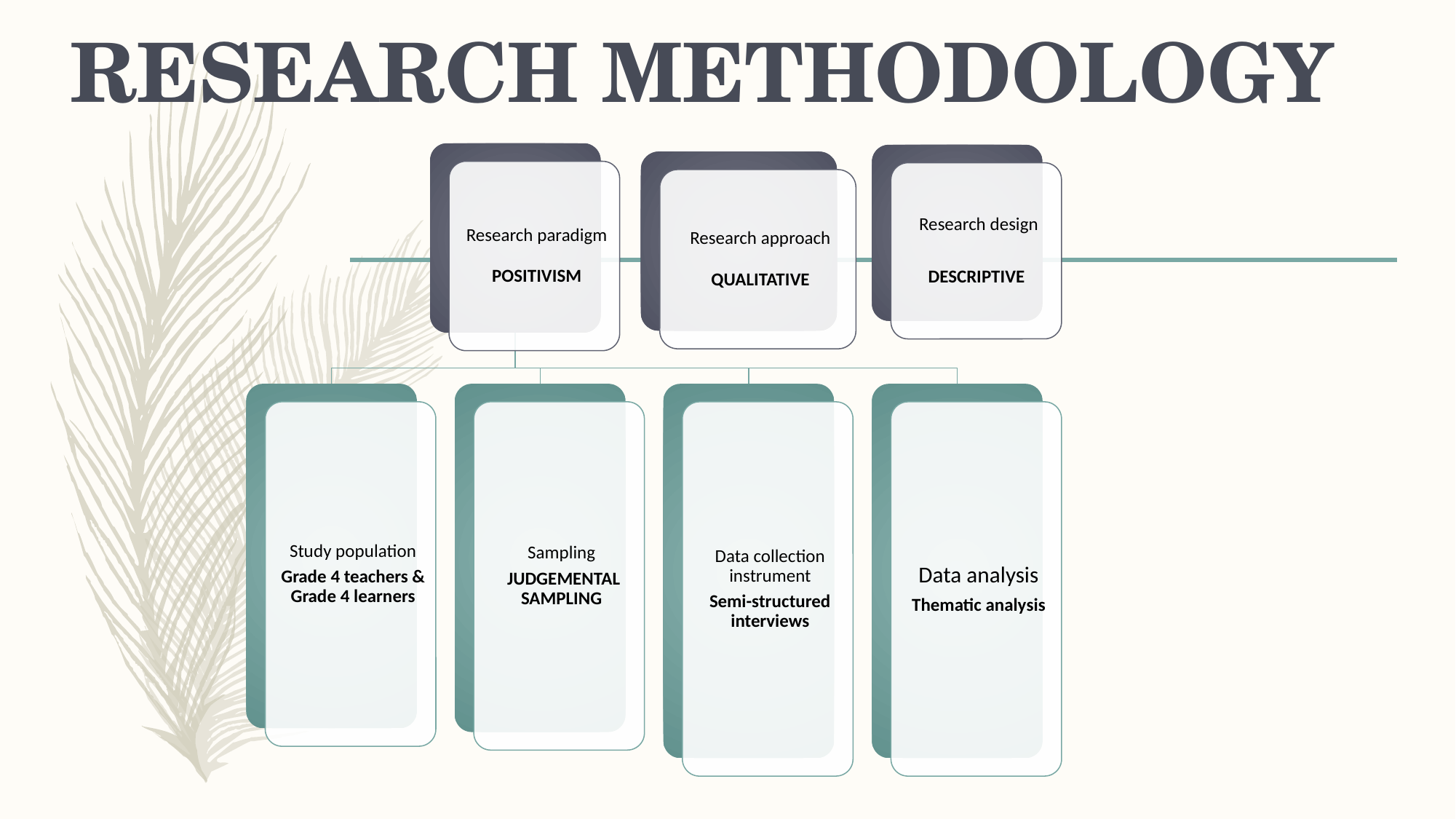

# RESEARCH METHODOLOGY
Research paradigm

POSITIVISM
Study population
Grade 4 teachers & Grade 4 learners
Sampling
 JUDGEMENTAL SAMPLING
Data collection instrument
Semi-structured interviews
Data analysis
Thematic analysis
Research approach

QUALITATIVE
Research design

DESCRIPTIVE